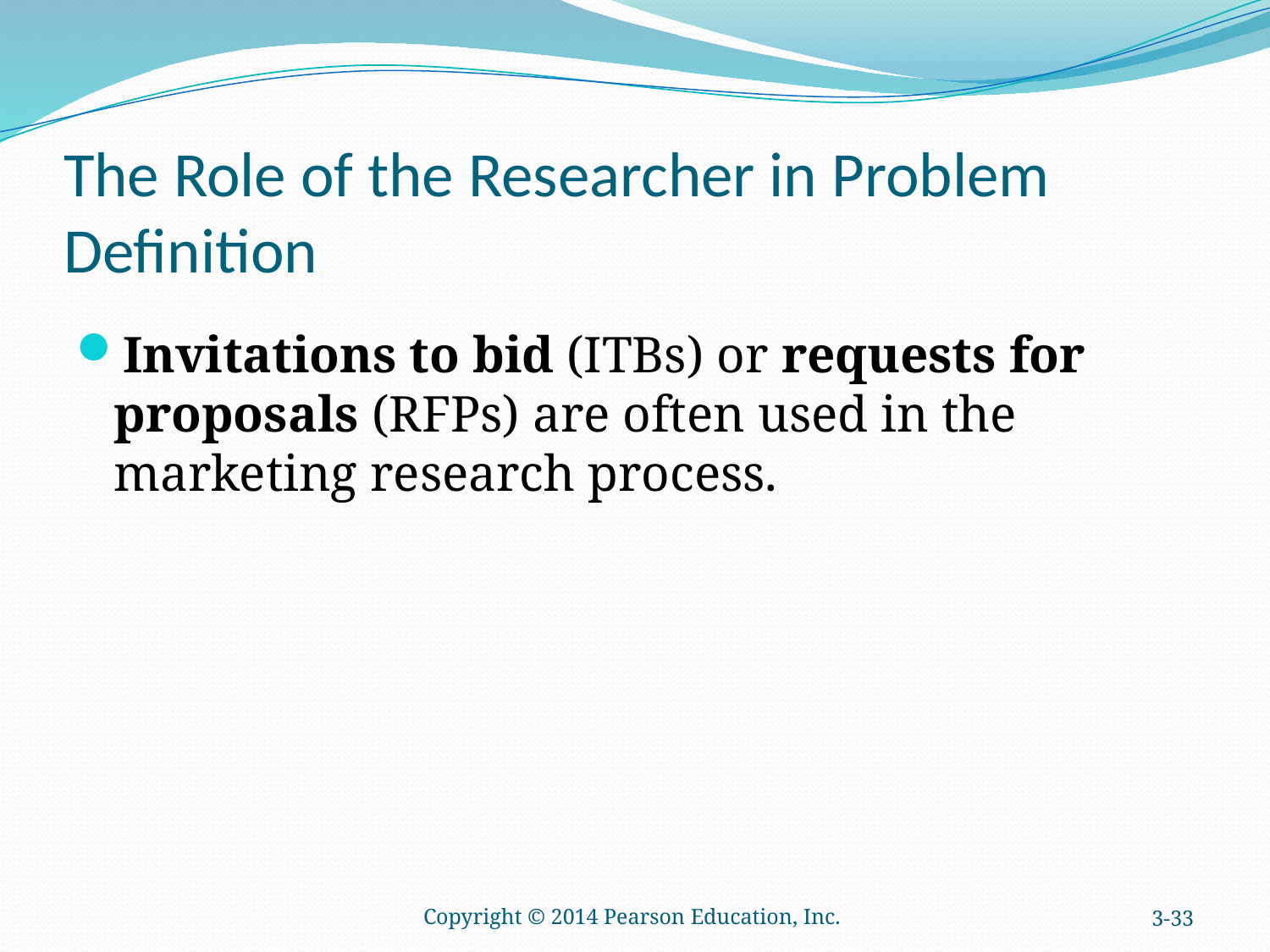

# The Role of the Researcher in Problem Definition
Invitations to bid (ITBs) or requests for proposals (RFPs) are often used in the marketing research process.